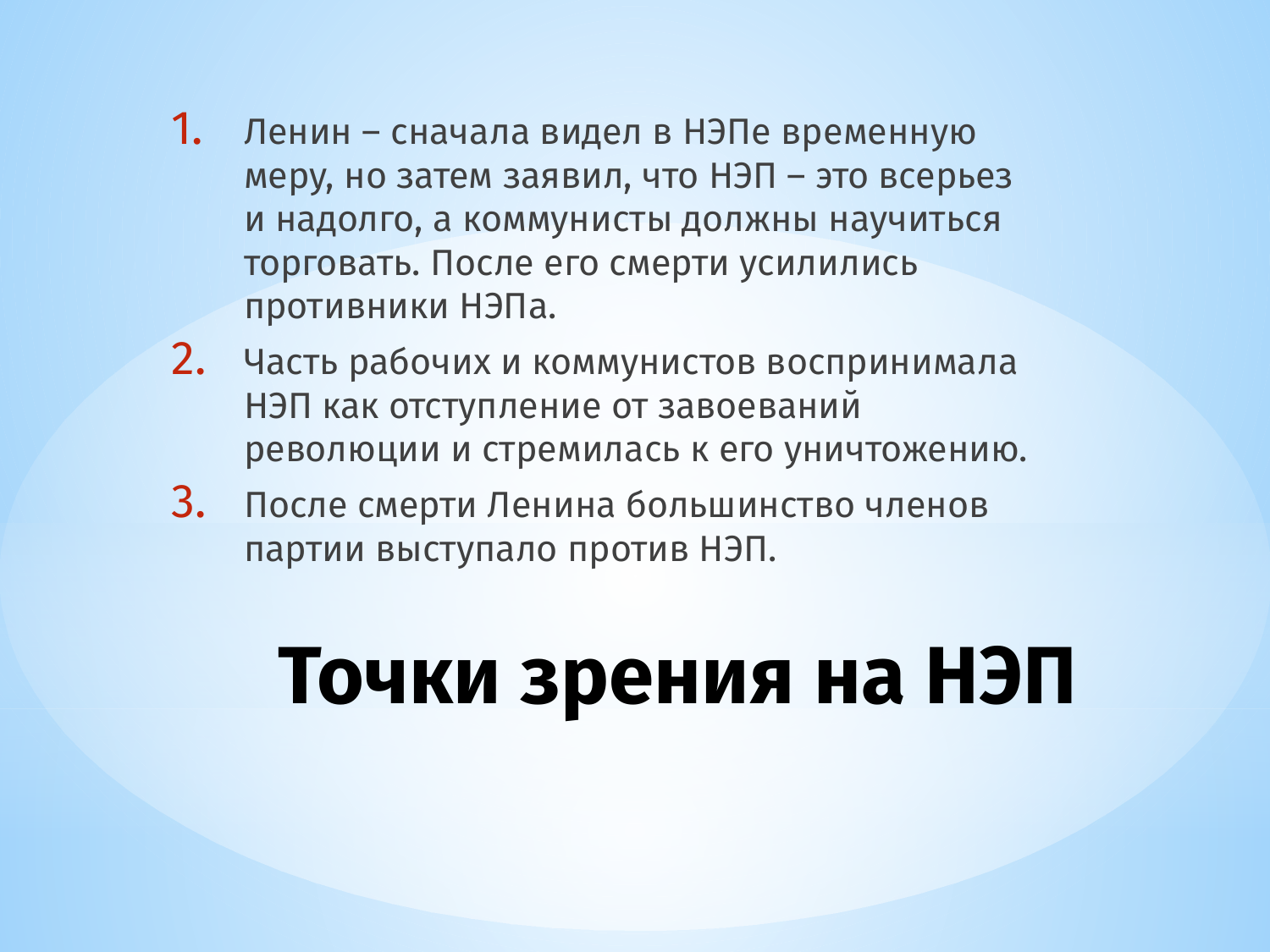

Ленин – сначала видел в НЭПе временную меру, но затем заявил, что НЭП – это всерьез и надолго, а коммунисты должны научиться торговать. После его смерти усилились противники НЭПа.
Часть рабочих и коммунистов воспринимала НЭП как отступление от завоеваний революции и стремилась к его уничтожению.
После смерти Ленина большинство членов партии выступало против НЭП.
# Точки зрения на НЭП